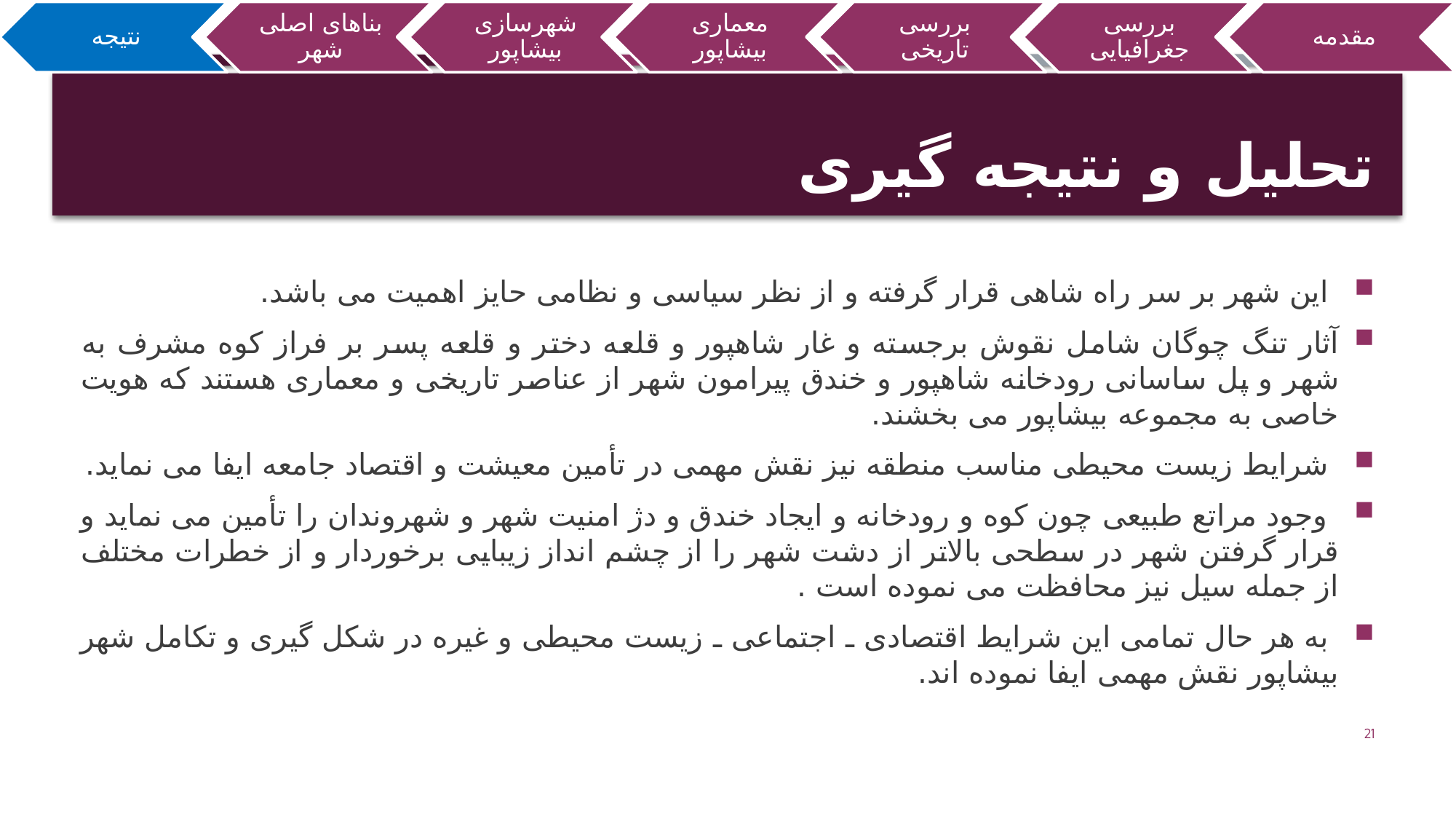

مقدمه
بررسی جغرافیایی
بررسی تاریخی
معماری بیشاپور
شهرسازی بیشاپور
بناهای اصلی شهر
نتیجه
# تحلیل و نتیجه گیری
 این شهر بر سر راه شاهی قرار گرفته و از نظر سیاسی و نظامی حایز اهمیت می باشد.
آثار تنگ چوگان شامل نقوش برجسته و غار شاهپور و قلعه دختر و قلعه پسر بر فراز کوه مشرف به شهر و پل ساسانی رودخانه شاهپور و خندق پیرامون شهر از عناصر تاریخی و معماری هستند که هویت خاصی به مجموعه بیشاپور می بخشند.
 شرایط زیست محیطی مناسب منطقه نیز نقش مهمی در تأمین معیشت و اقتصاد جامعه ایفا می نماید.
 وجود مراتع طبیعی چون کوه و رودخانه و ایجاد خندق و دژ امنیت شهر و شهروندان را تأمین می نماید و قرار گرفتن شهر در سطحی بالاتر از دشت شهر را از چشم انداز زیبایی برخوردار و از خطرات مختلف از جمله سیل نیز محافظت می نموده است .
 به هر حال تمامی این شرایط اقتصادی ـ اجتماعی ـ زیست محیطی و غیره در شکل گیری و تکامل شهر بیشاپور نقش مهمی ایفا نموده اند.
21